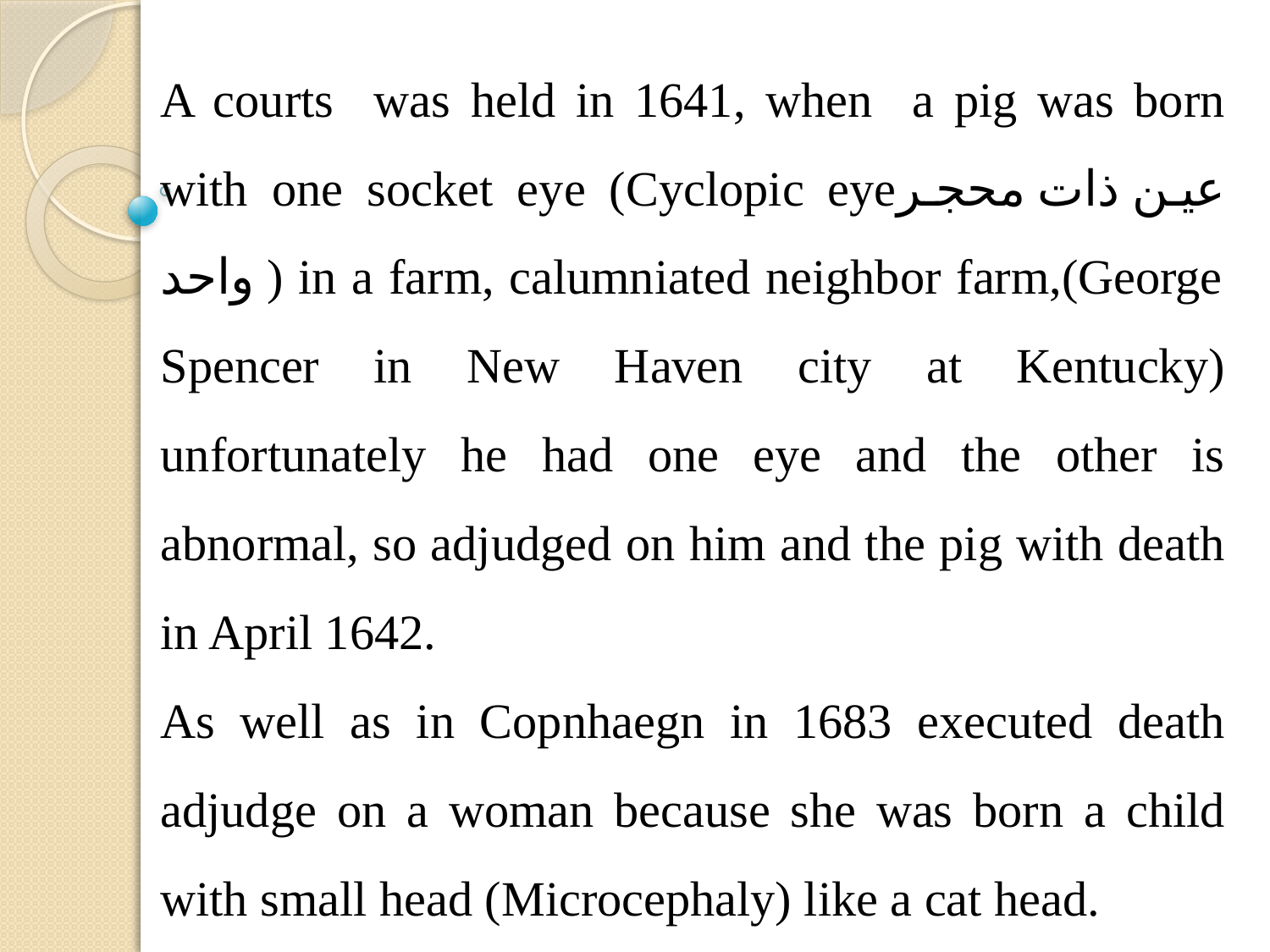

A courts  was held in 1641, when  a pig was born with one socket eye (Cyclopic eyeعين ذات محجر واحد ) in a farm, calumniated neighbor farm,(George Spencer in New Haven city at Kentucky) unfortunately he had one eye and the other is abnormal, so adjudged on him and the pig with death in April 1642.
As well as in Copnhaegn in 1683 executed death adjudge on a woman because she was born a child with small head (Microcephaly) like a cat head.